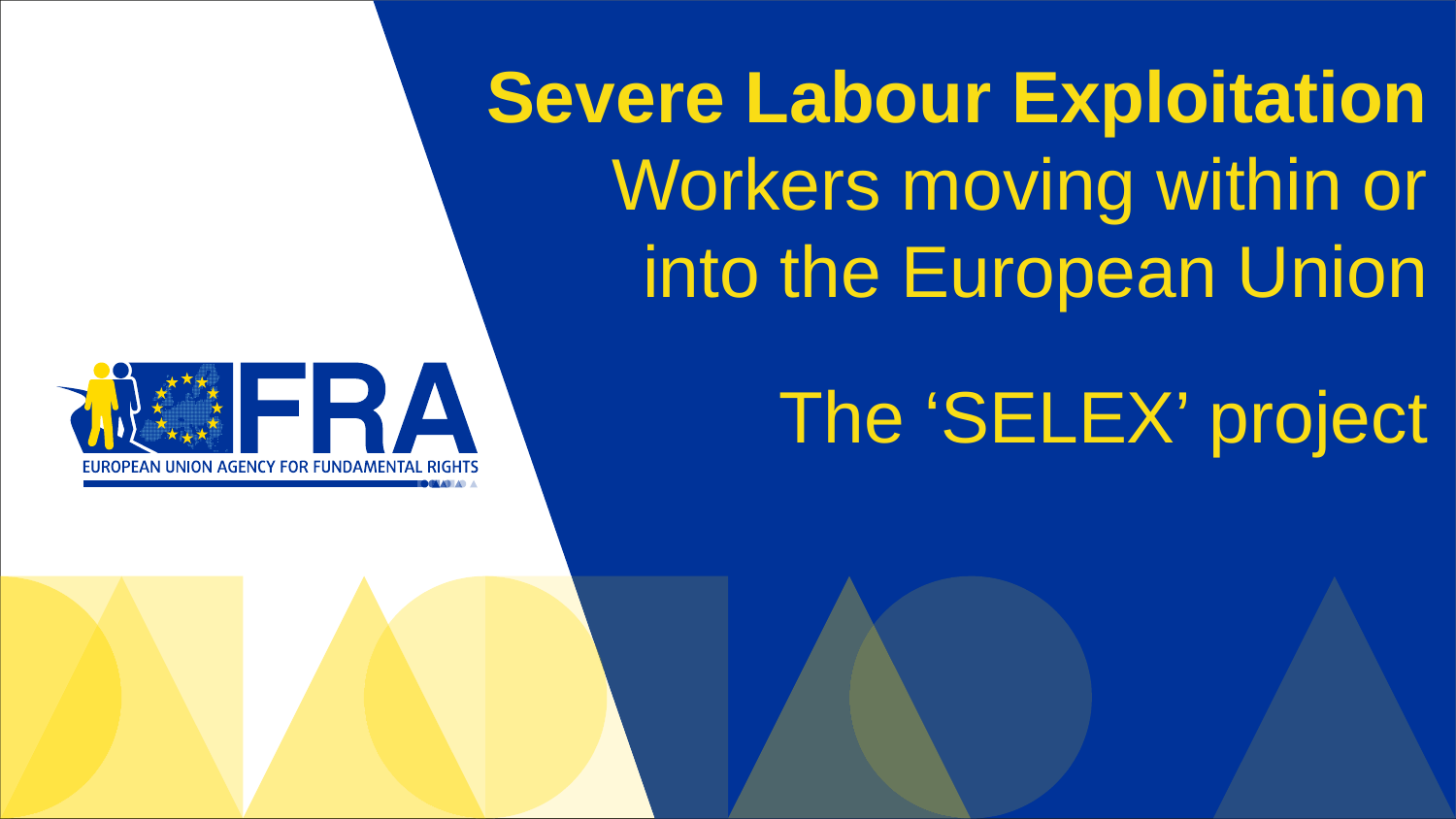

# Severe Labour Exploitation Workers moving within or into the European Union The ‘SELEX’ project